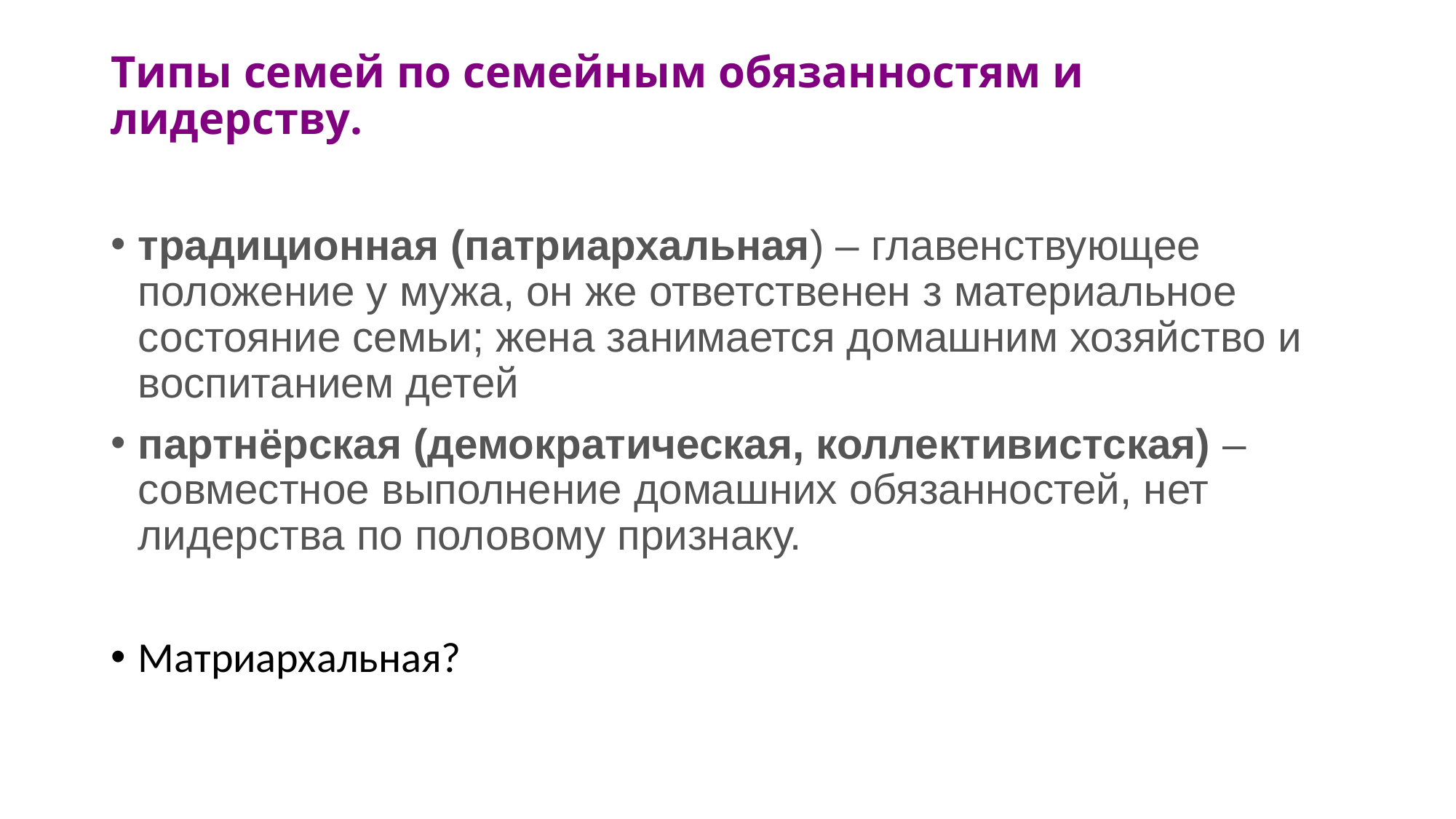

# Типы семей по семейным обязанностям и лидерству.
традиционная (патриархальная) – главенствующее положение у мужа, он же ответственен з материальное состояние семьи; жена занимается домашним хозяйство и воспитанием детей
партнёрская (демократическая, коллективистская) – совместное выполнение домашних обязанностей, нет лидерства по половому признаку.

Матриархальная?